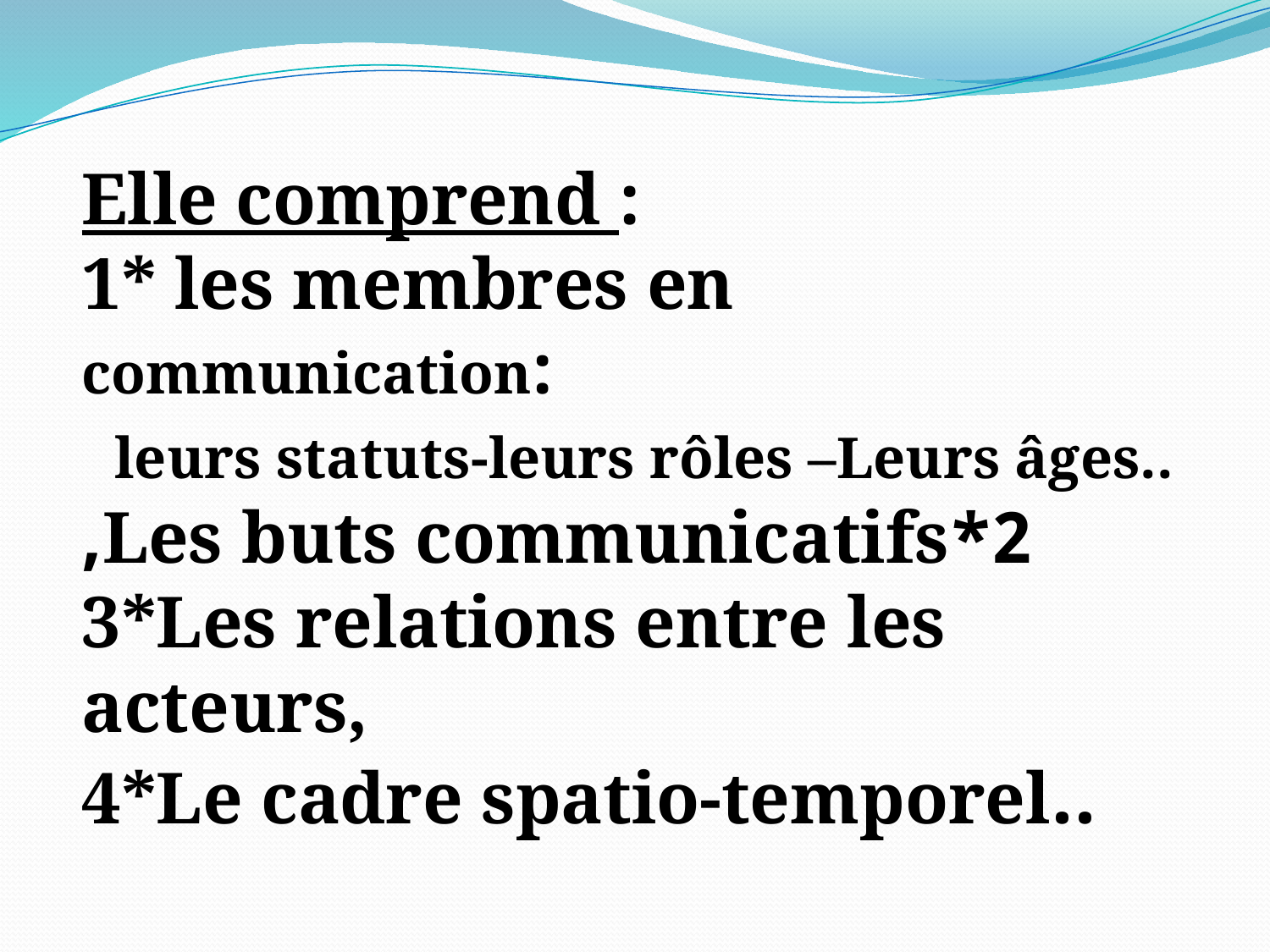

Elle comprend :
1* les membres en communication:
  leurs statuts-leurs rôles –Leurs âges..
2*Les buts communicatifs,
3*Les relations entre les acteurs,
4*Le cadre spatio-temporel..